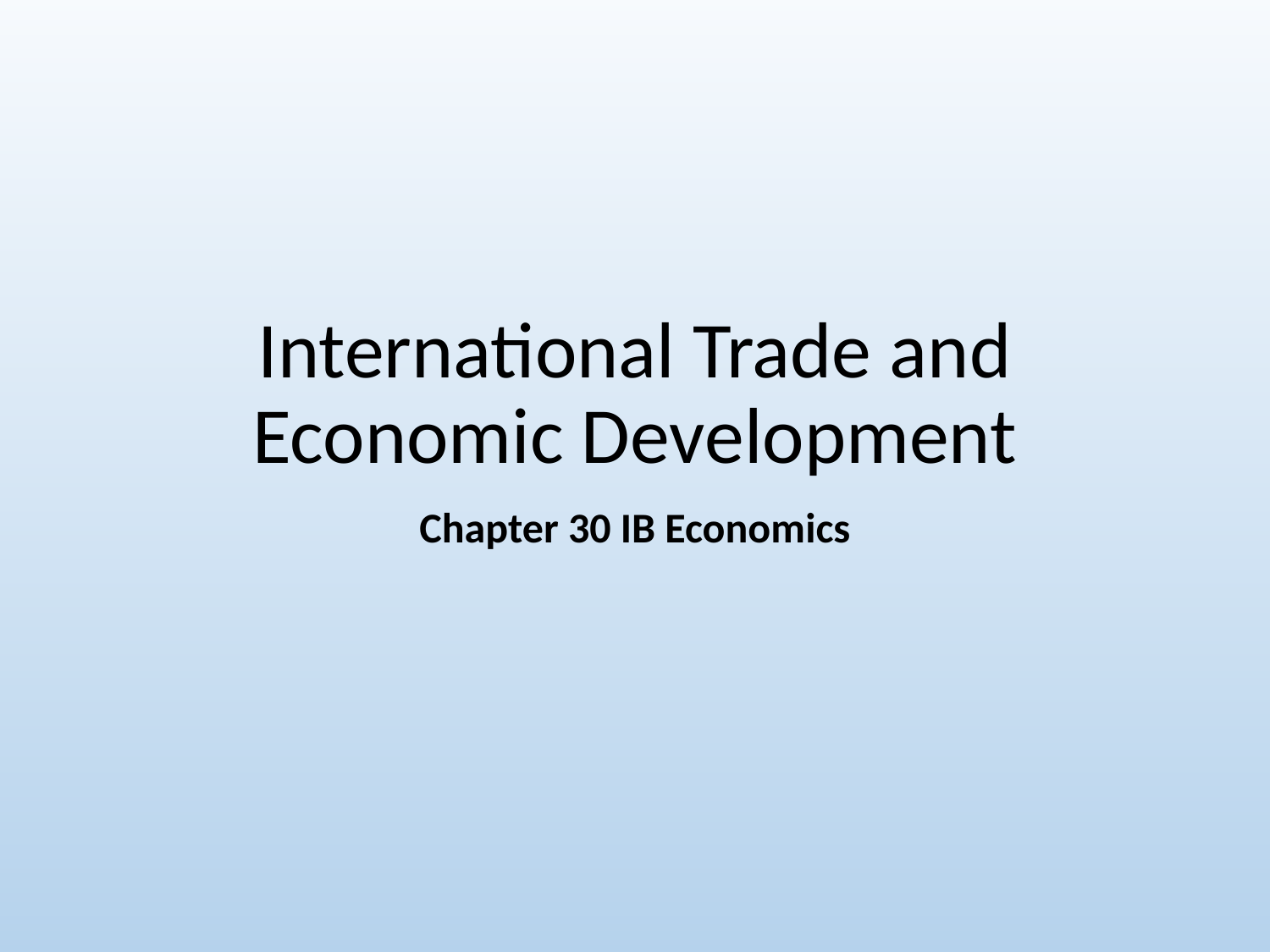

# International Trade and Economic Development
Chapter 30 IB Economics